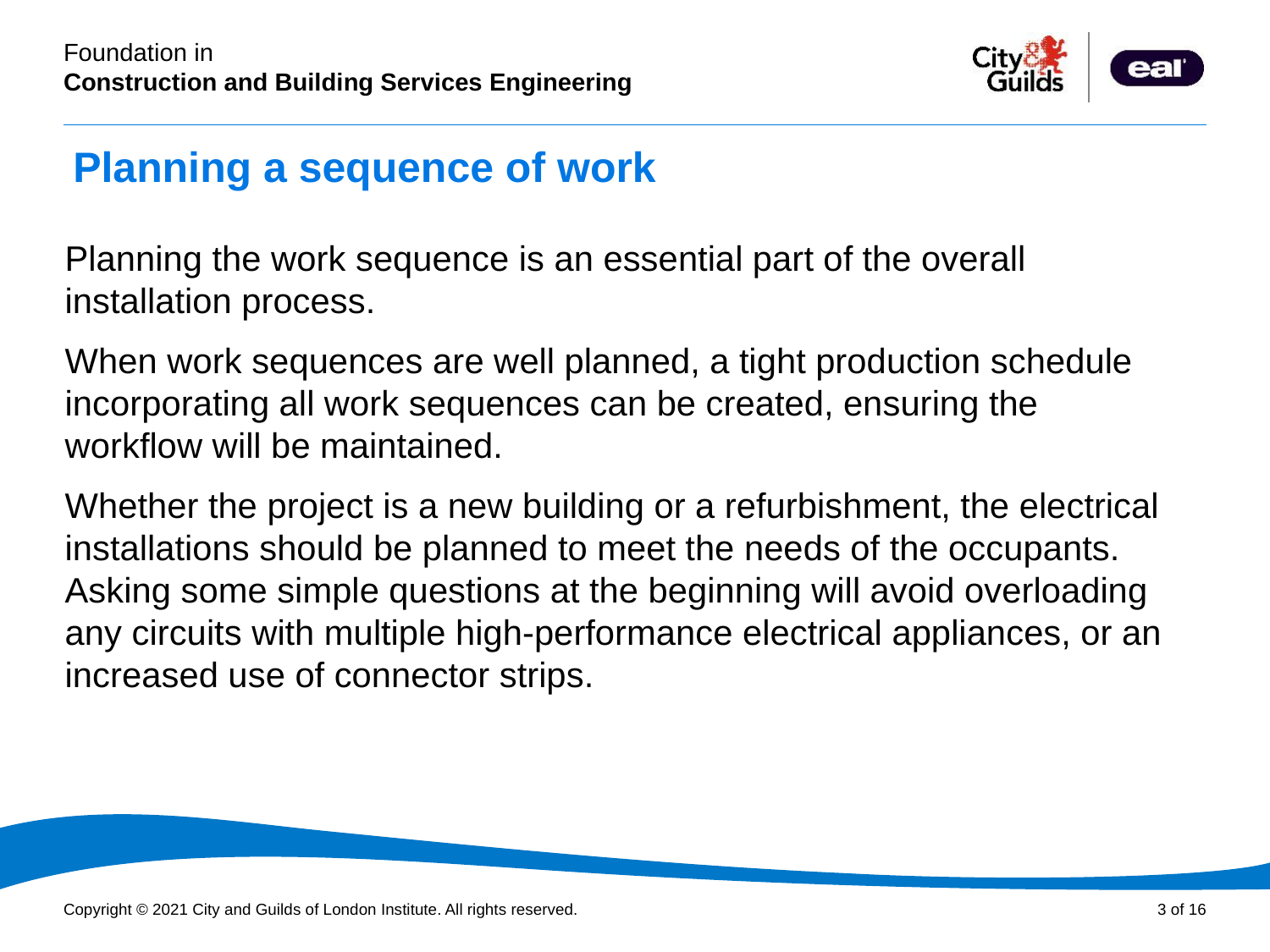

# Planning a sequence of work
Planning the work sequence is an essential part of the overall installation process.
When work sequences are well planned, a tight production schedule incorporating all work sequences can be created, ensuring the workflow will be maintained.
Whether the project is a new building or a refurbishment, the electrical installations should be planned to meet the needs of the occupants. Asking some simple questions at the beginning will avoid overloading any circuits with multiple high-performance electrical appliances, or an increased use of connector strips.